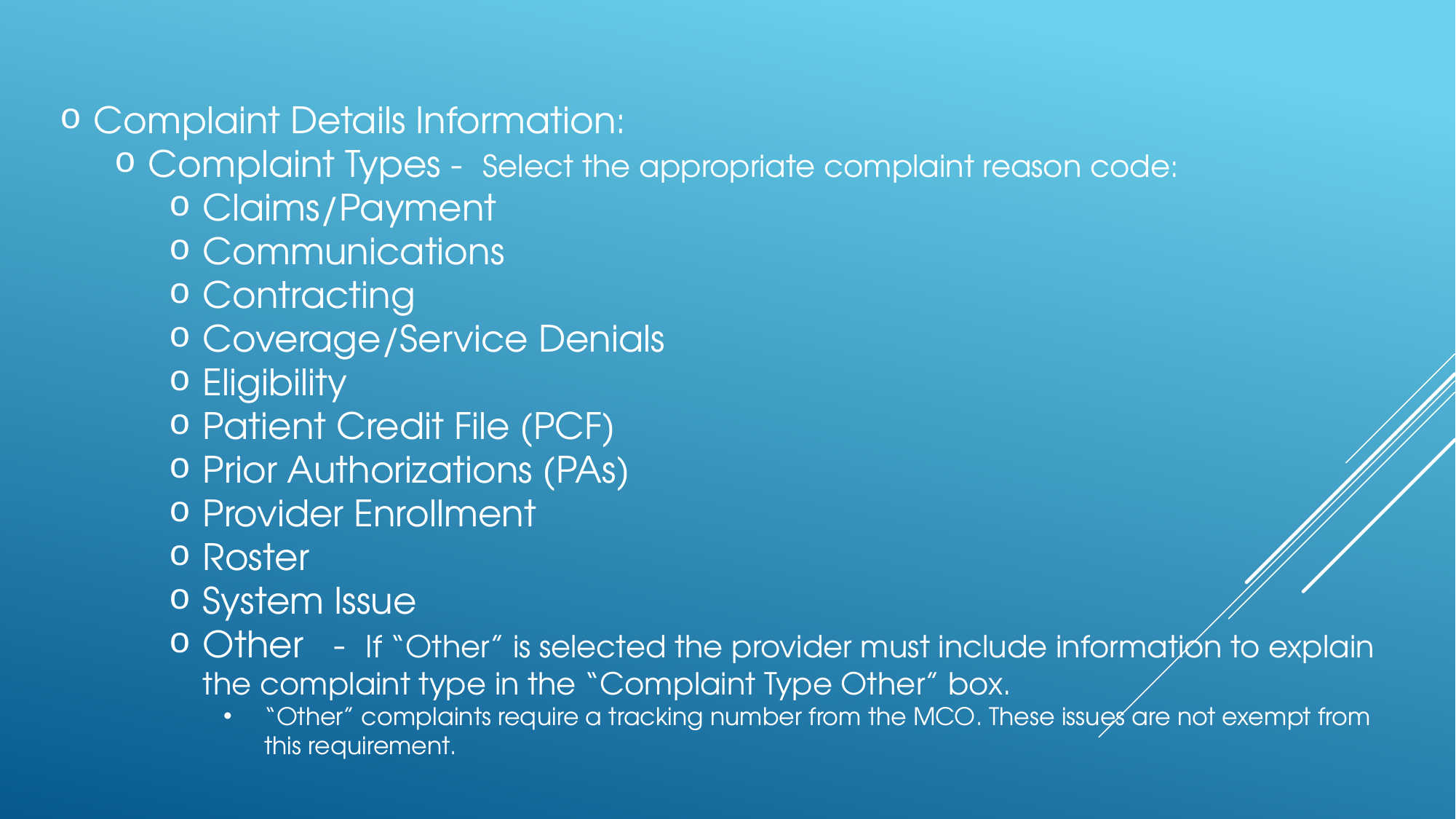

Complaint Details Information:
Complaint Types -  Select the appropriate complaint reason code:
Claims/Payment
Communications
Contracting
Coverage/Service Denials
Eligibility
Patient Credit File (PCF)
Prior Authorizations (PAs)
Provider Enrollment
Roster
System Issue
Other   -  If “Other” is selected the provider must include information to explain the complaint type in the “Complaint Type Other” box.
“Other” complaints require a tracking number from the MCO. These issues are not exempt from this requirement.